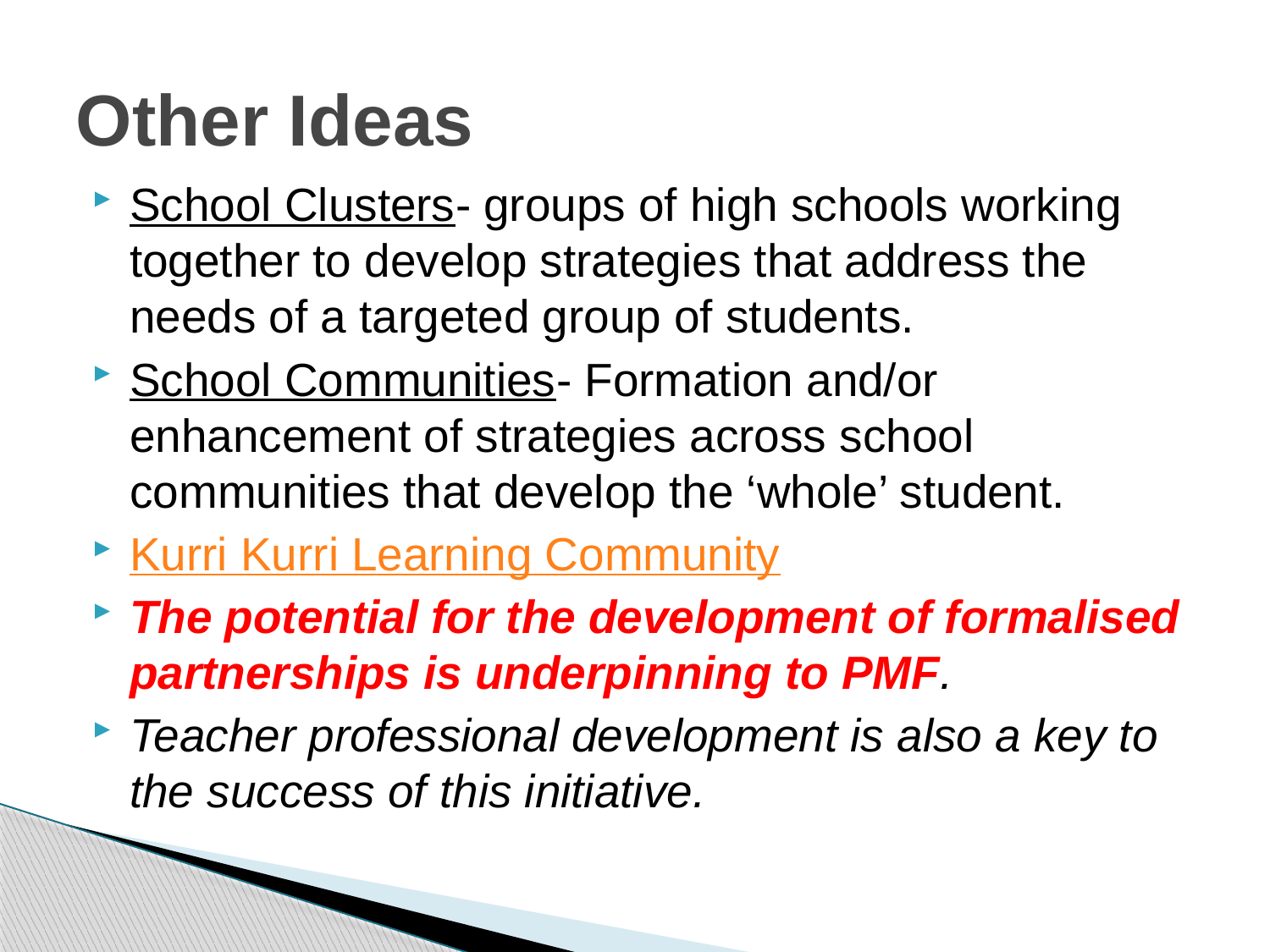

# Other Ideas
School Clusters- groups of high schools working together to develop strategies that address the needs of a targeted group of students.
School Communities- Formation and/or enhancement of strategies across school communities that develop the ‘whole’ student.
Kurri Kurri Learning Community
The potential for the development of formalised partnerships is underpinning to PMF.
Teacher professional development is also a key to the success of this initiative.